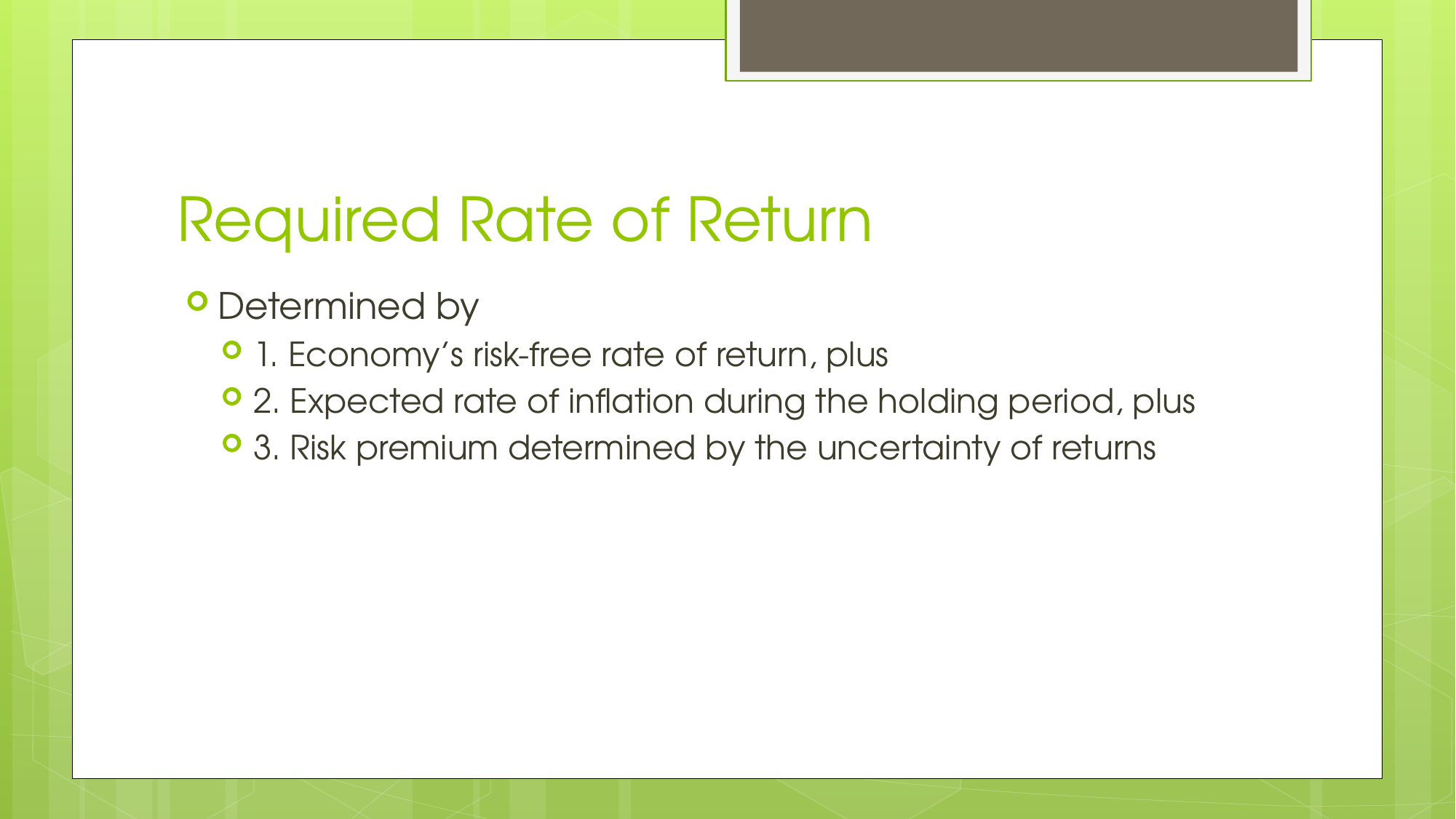

# Required Rate of Return
Determined by
1. Economy’s risk-free rate of return, plus
2. Expected rate of inflation during the holding period, plus
3. Risk premium determined by the uncertainty of returns